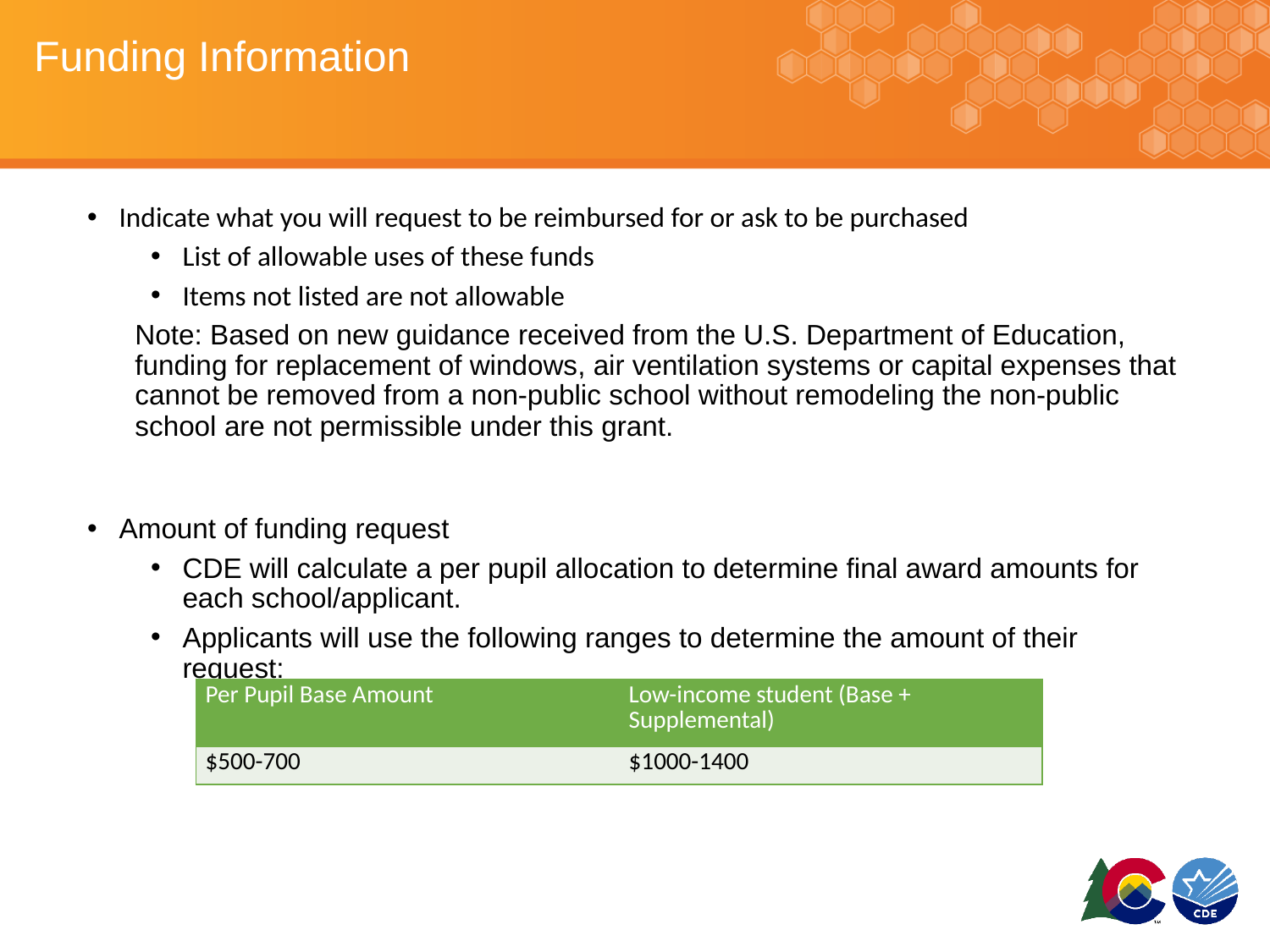

# Funding Information
Indicate what you will request to be reimbursed for or ask to be purchased
List of allowable uses of these funds
Items not listed are not allowable
Note: Based on new guidance received from the U.S. Department of Education, funding for replacement of windows, air ventilation systems or capital expenses that cannot be removed from a non-public school without remodeling the non-public school are not permissible under this grant.

Amount of funding request
CDE will calculate a per pupil allocation to determine final award amounts for each school/applicant.
Applicants will use the following ranges to determine the amount of their request:

| Per Pupil Base Amount | Low-income student (Base + Supplemental) |
| --- | --- |
| $500-700 | $1000-1400 |